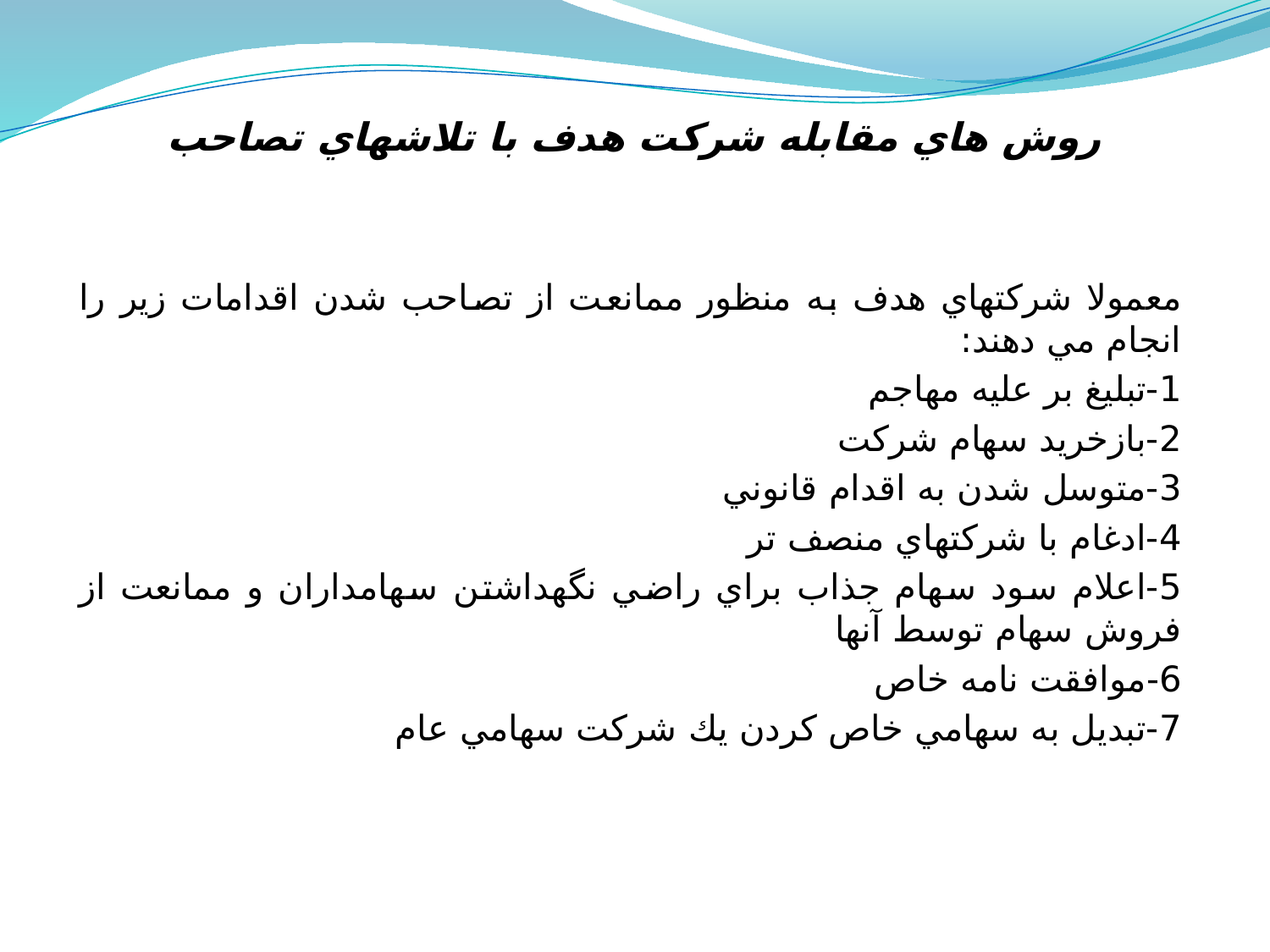

# روش هاي مقابله شركت هدف با تلاشهاي تصاحب
معمولا شركتهاي هدف به منظور ممانعت از تصاحب شدن اقدامات زير را انجام مي دهند:
1-تبليغ بر عليه مهاجم
2-بازخريد سهام شركت
3-متوسل شدن به اقدام قانوني
4-ادغام با شركتهاي منصف تر
5-اعلام سود سهام جذاب براي راضي نگهداشتن سهامداران و ممانعت از فروش سهام توسط آنها
6-موافقت نامه خاص
7-تبديل به سهامي خاص كردن يك شركت سهامي عام